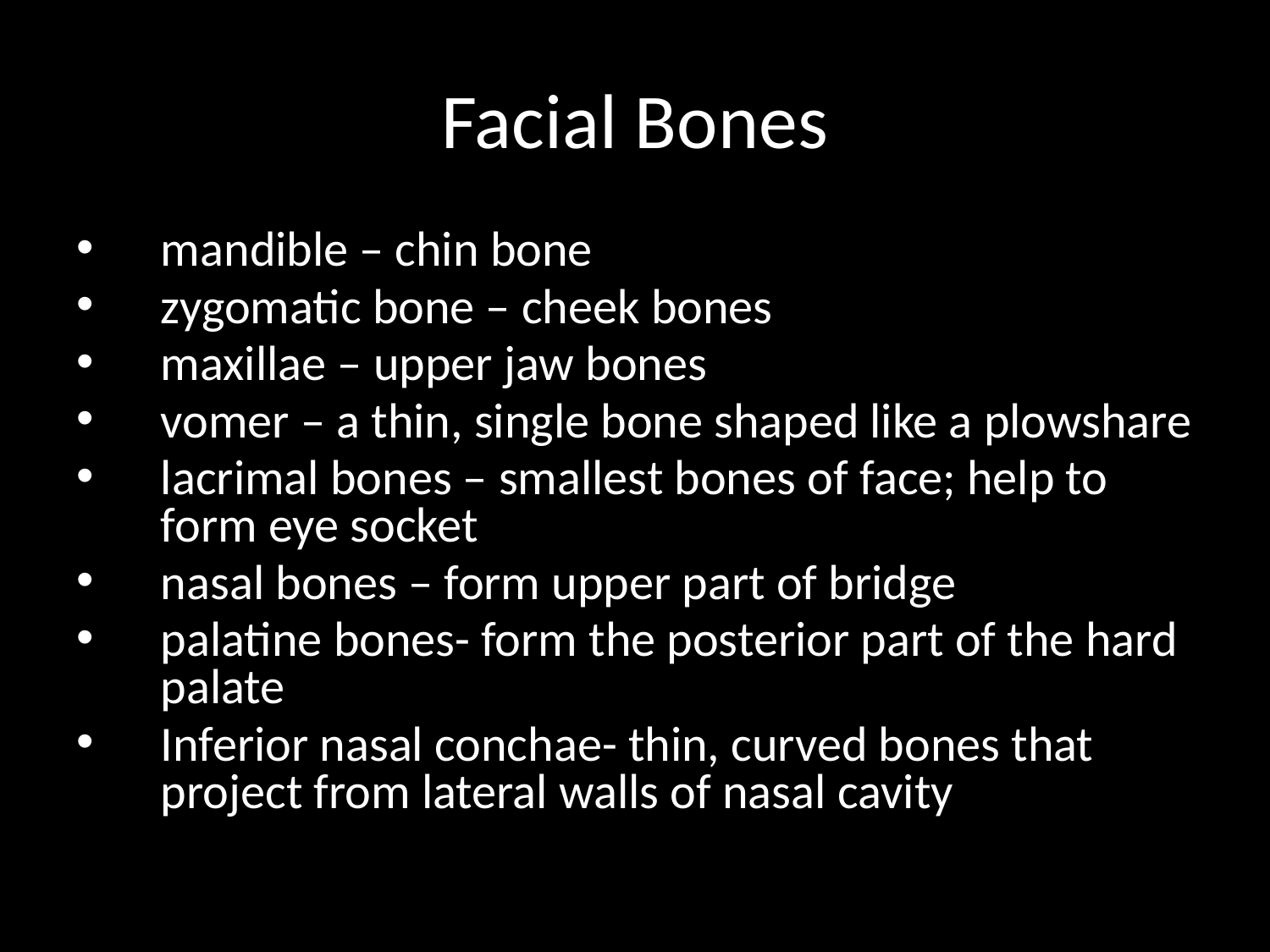

# Facial Bones
mandible – chin bone
zygomatic bone – cheek bones
maxillae – upper jaw bones
vomer – a thin, single bone shaped like a plowshare
lacrimal bones – smallest bones of face; help to form eye socket
nasal bones – form upper part of bridge
palatine bones- form the posterior part of the hard palate
Inferior nasal conchae- thin, curved bones that project from lateral walls of nasal cavity